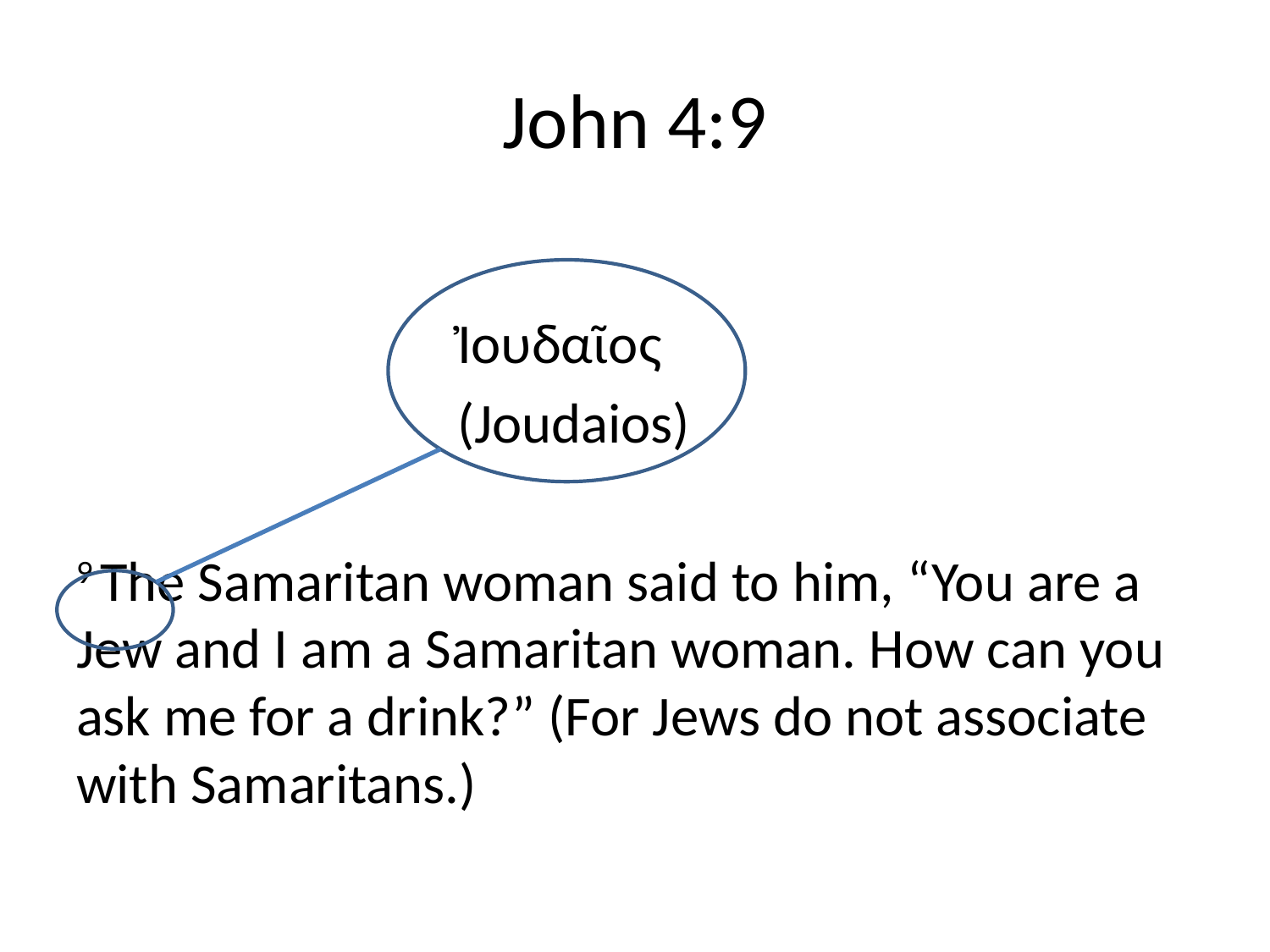

# John 4:9

			Ἰουδαῖος
			(Joudaios)

9 The Samaritan woman said to him, “You are a Jew and I am a Samaritan woman. How can you ask me for a drink?” (For Jews do not associate with Samaritans.)